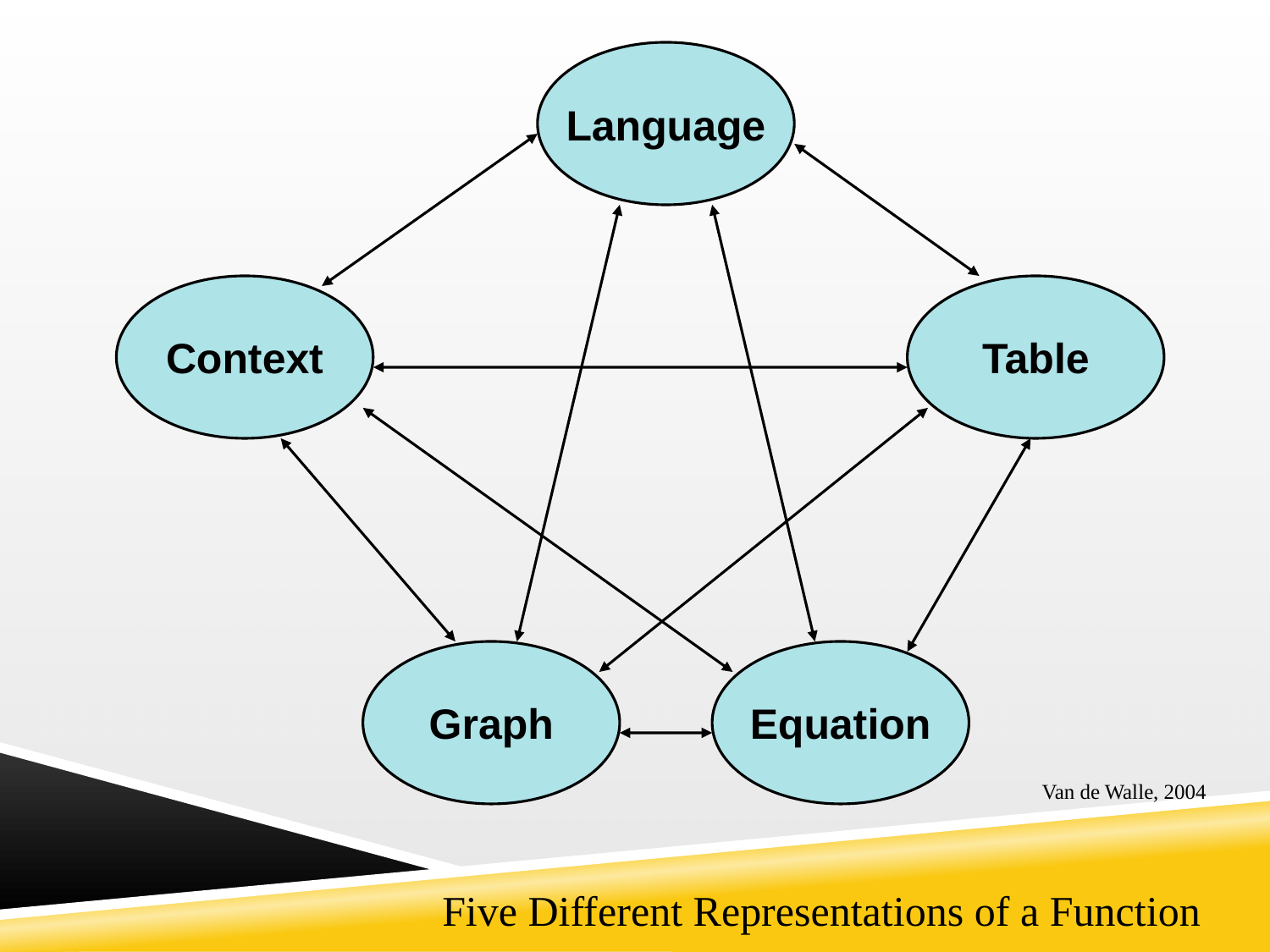

Language

Context
Table

Graph
Equation

Van de Walle, 2004
Five Different Representations of a Function